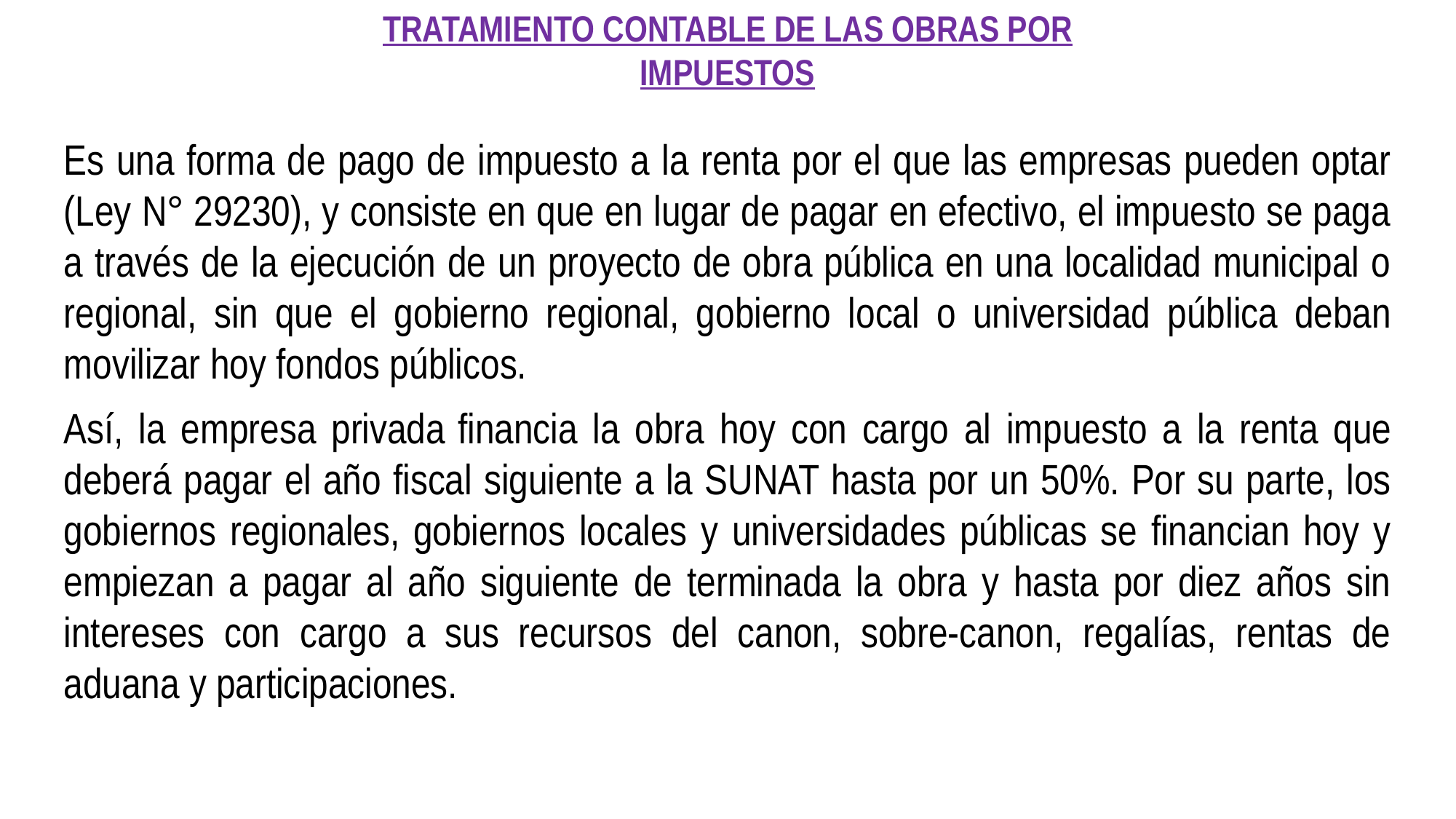

TRATAMIENTO CONTABLE DE LAS OBRAS POR IMPUESTOS
Es una forma de pago de impuesto a la renta por el que las empresas pueden optar (Ley N° 29230), y consiste en que en lugar de pagar en efectivo, el impuesto se paga a través de la ejecución de un proyecto de obra pública en una localidad municipal o regional, sin que el gobierno regional, gobierno local o universidad pública deban movilizar hoy fondos públicos.
Así, la empresa privada financia la obra hoy con cargo al impuesto a la renta que deberá pagar el año fiscal siguiente a la SUNAT hasta por un 50%. Por su parte, los gobiernos regionales, gobiernos locales y universidades públicas se financian hoy y empiezan a pagar al año siguiente de terminada la obra y hasta por diez años sin intereses con cargo a sus recursos del canon, sobre-canon, regalías, rentas de aduana y participaciones.